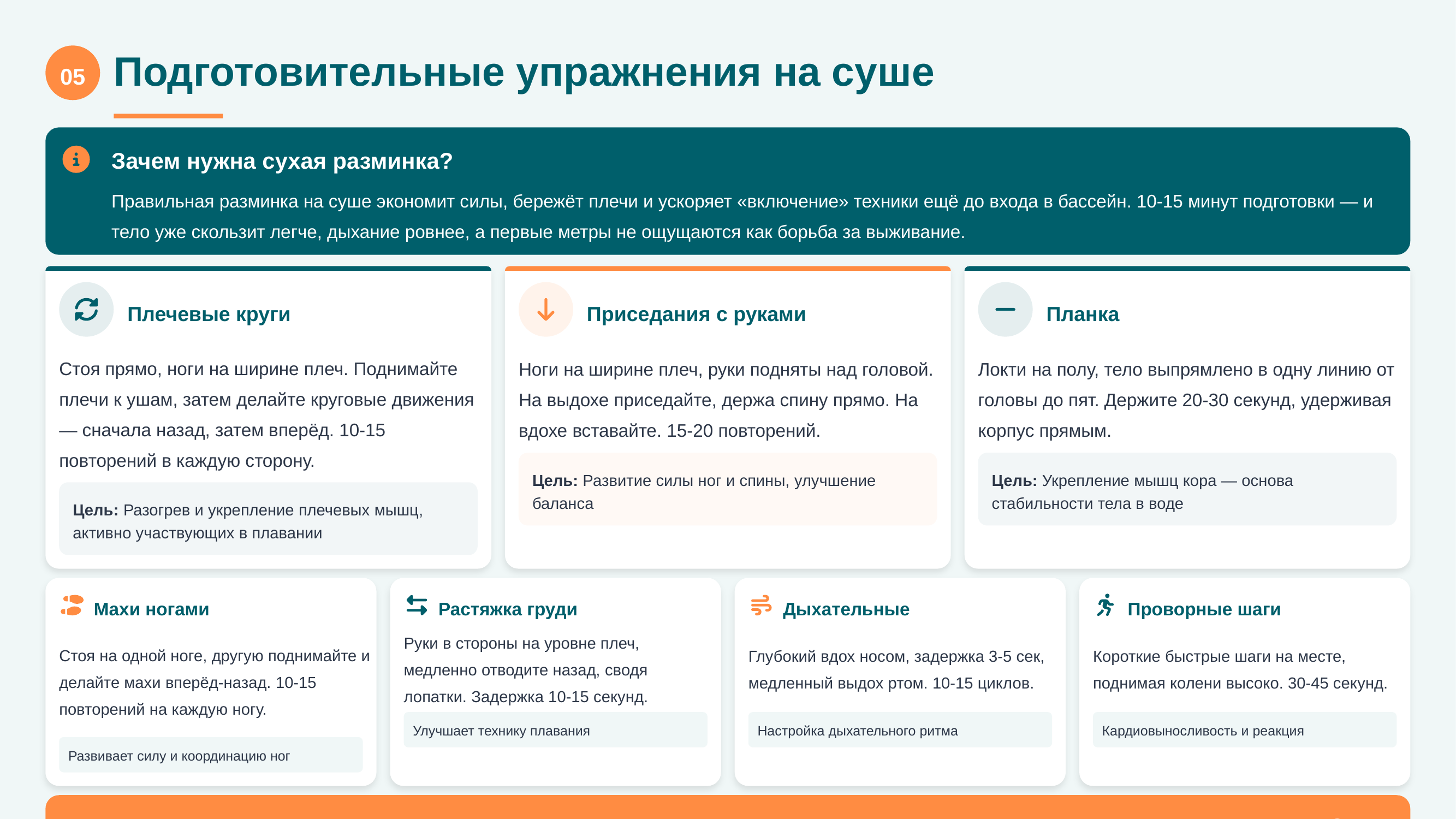

05

Подготовительные упражнения на суше

Зачем нужна сухая разминка?

Правильная разминка на суше экономит силы, бережёт плечи и ускоряет «включение» техники ещё до входа в бассейн. 10-15 минут подготовки — и тело уже скользит легче, дыхание ровнее, а первые метры не ощущаются как борьба за выживание.

Плечевые круги
Приседания с руками
Планка

Стоя прямо, ноги на ширине плеч. Поднимайте плечи к ушам, затем делайте круговые движения — сначала назад, затем вперёд. 10-15 повторений в каждую сторону.
Ноги на ширине плеч, руки подняты над головой. На выдохе приседайте, держа спину прямо. На вдохе вставайте. 15-20 повторений.
Локти на полу, тело выпрямлено в одну линию от головы до пят. Держите 20-30 секунд, удерживая корпус прямым.

Цель: Развитие силы ног и спины, улучшение баланса
Цель: Укрепление мышц кора — основа стабильности тела в воде

Цель: Разогрев и укрепление плечевых мышц, активно участвующих в плавании

Махи ногами
Растяжка груди
Дыхательные
Проворные шаги

Стоя на одной ноге, другую поднимайте и делайте махи вперёд-назад. 10-15 повторений на каждую ногу.
Руки в стороны на уровне плеч, медленно отводите назад, сводя лопатки. Задержка 10-15 секунд.
Глубокий вдох носом, задержка 3-5 сек, медленный выдох ртом. 10-15 циклов.
Короткие быстрые шаги на месте, поднимая колени высоко. 30-45 секунд.

Улучшает технику плавания

Настройка дыхательного ритма

Кардиовыносливость и реакция

Развивает силу и координацию ног

10-15
Готовый план разминки

10-15 минут перед каждым занятием: суставная мобилизация → активация мышц → дыхательные упражнения
минут